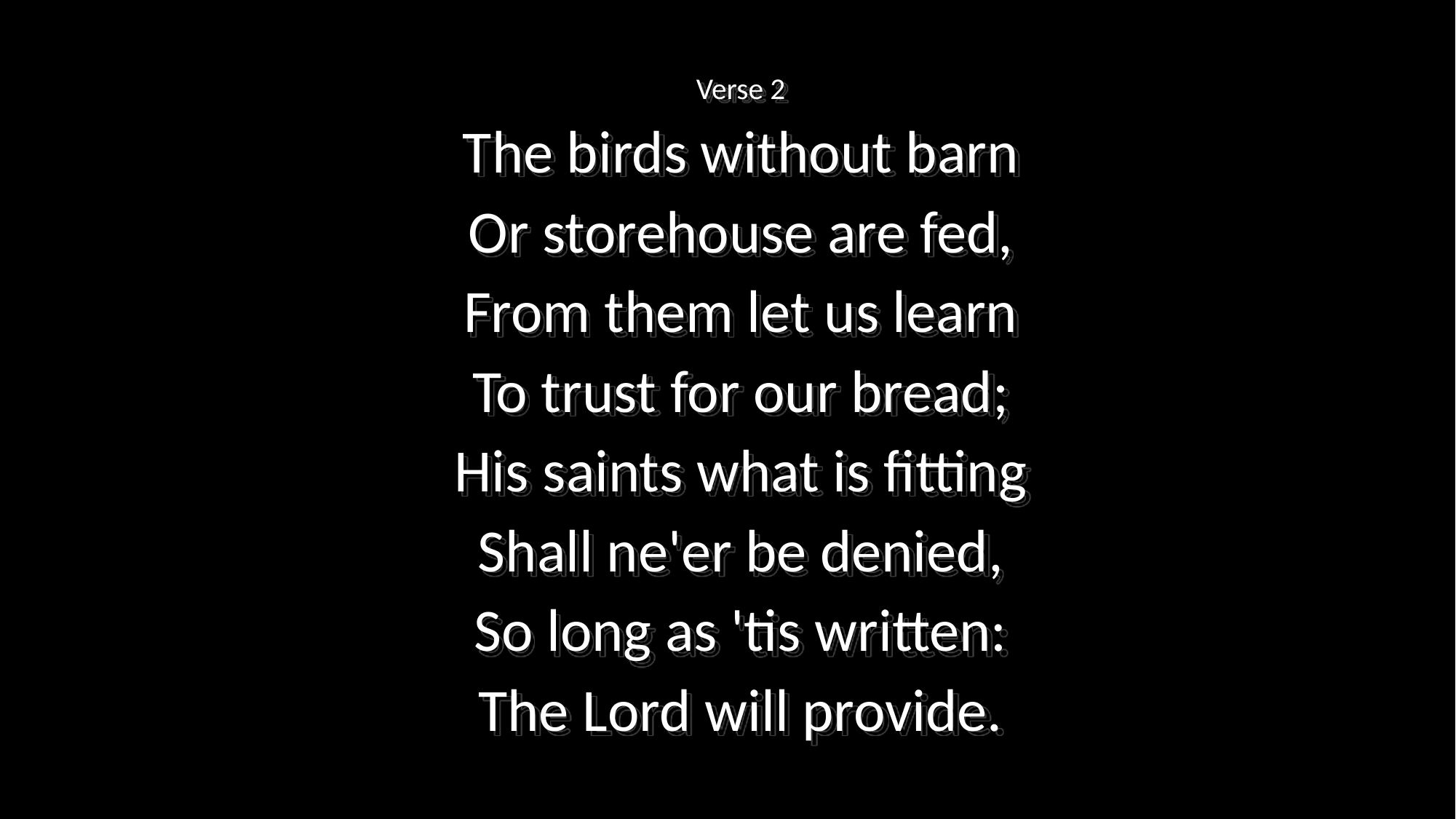

Verse 2
The birds without barn
Or storehouse are fed,
From them let us learn
To trust for our bread;
His saints what is fitting
Shall ne'er be denied,
So long as 'tis written:
The Lord will provide.